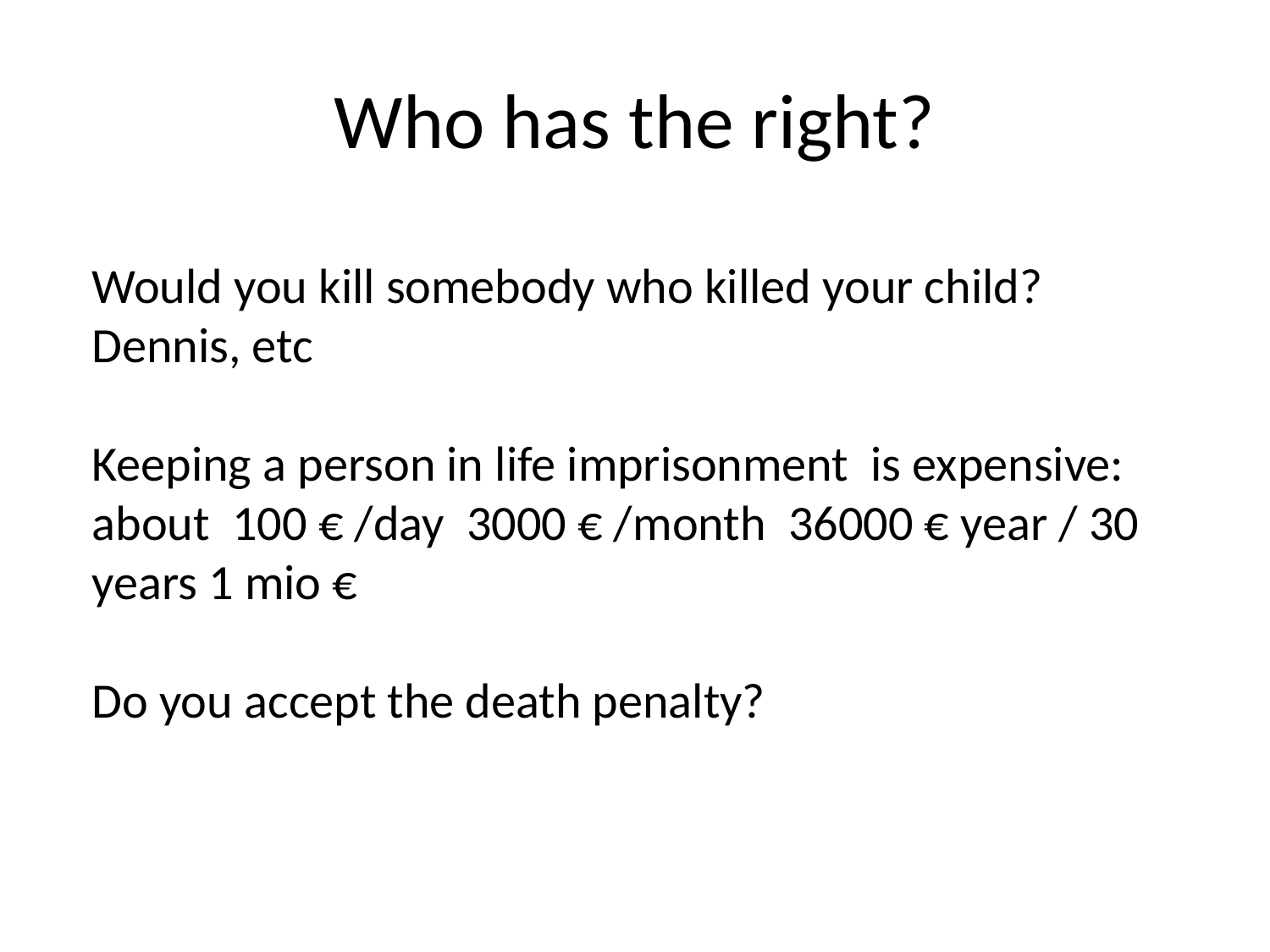

# Who has the right?
Would you kill somebody who killed your child? Dennis, etc

Keeping a person in life imprisonment  is expensive: about  100 € /day  3000 € /month  36000 € year / 30 years 1 mio €

Do you accept the death penalty?